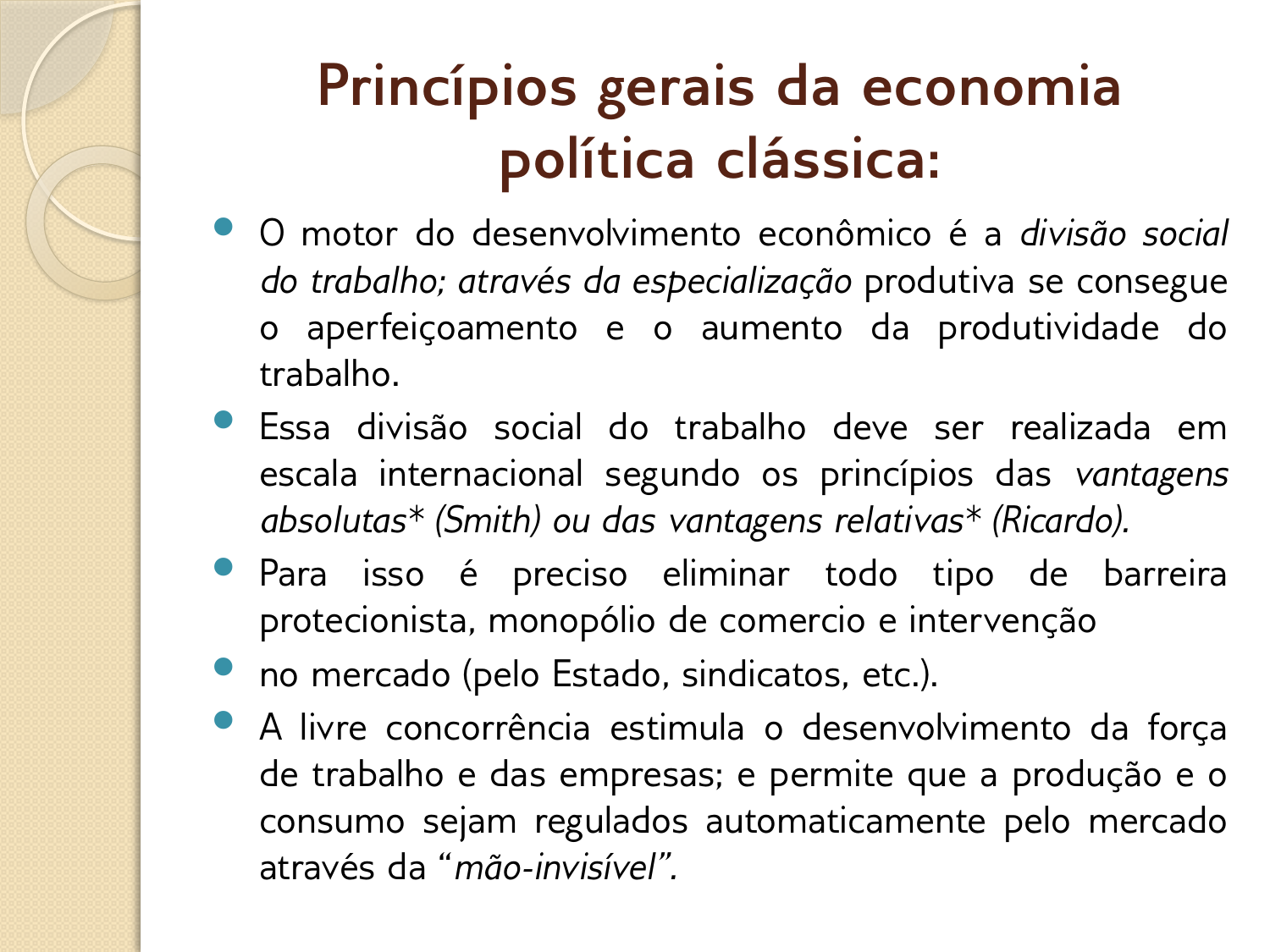

# Princípios gerais da economia política clássica:
O motor do desenvolvimento econômico é a divisão social do trabalho; através da especialização produtiva se consegue o aperfeiçoamento e o aumento da produtividade do trabalho.
Essa divisão social do trabalho deve ser realizada em escala internacional segundo os princípios das vantagens absolutas* (Smith) ou das vantagens relativas* (Ricardo).
Para isso é preciso eliminar todo tipo de barreira protecionista, monopólio de comercio e intervenção
no mercado (pelo Estado, sindicatos, etc.).
A livre concorrência estimula o desenvolvimento da força de trabalho e das empresas; e permite que a produção e o consumo sejam regulados automaticamente pelo mercado através da “mão-invisível”.